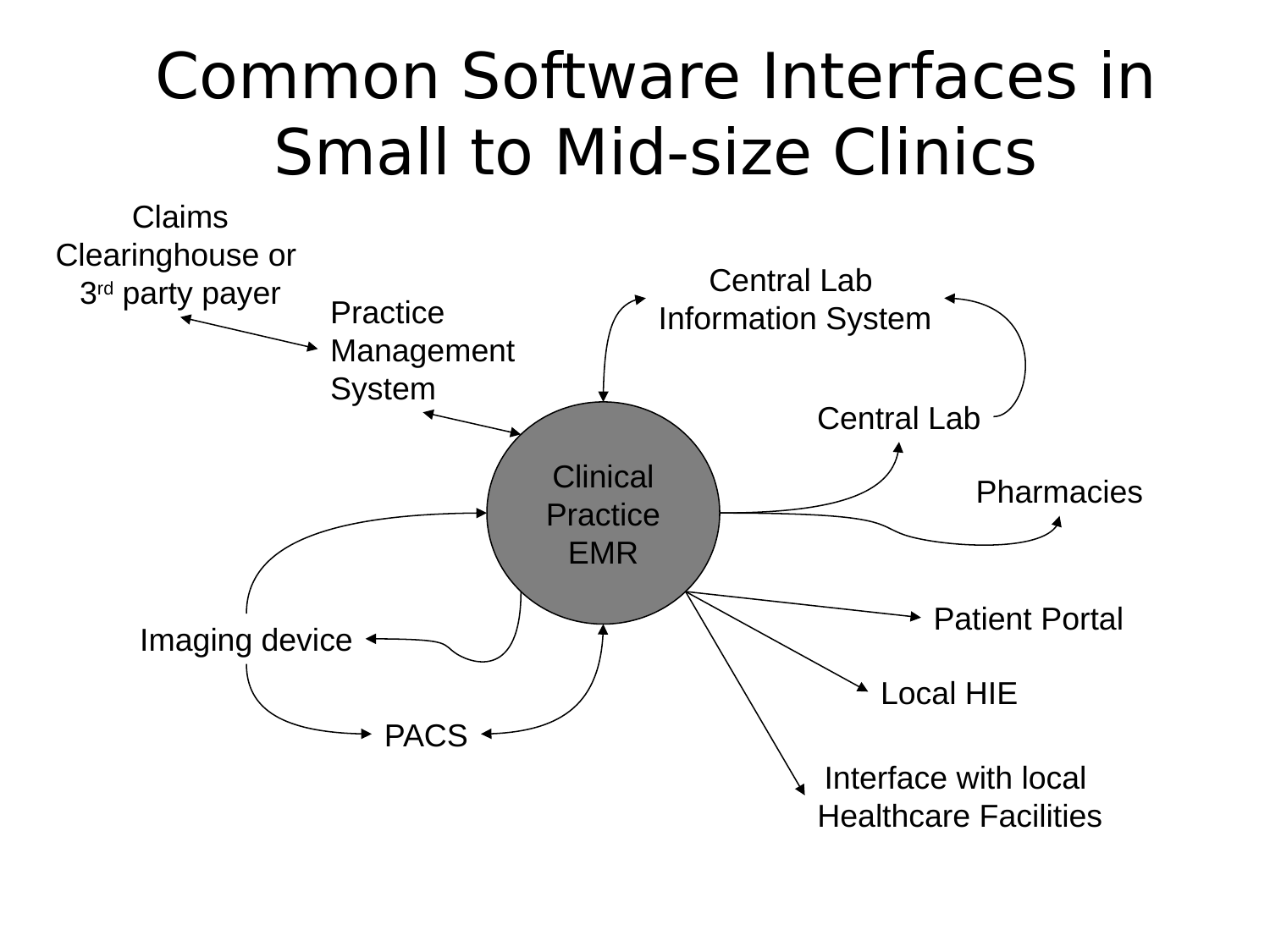

# Common Software Interfaces in Small to Mid-size Clinics
Claims
Clearinghouse or
3rd party payer
Central Lab
Information System
Practice
Management
System
Central Lab
Clinical
Practice
EMR
Pharmacies
Patient Portal
Imaging device
Local HIE
PACS
Interface with local
Healthcare Facilities